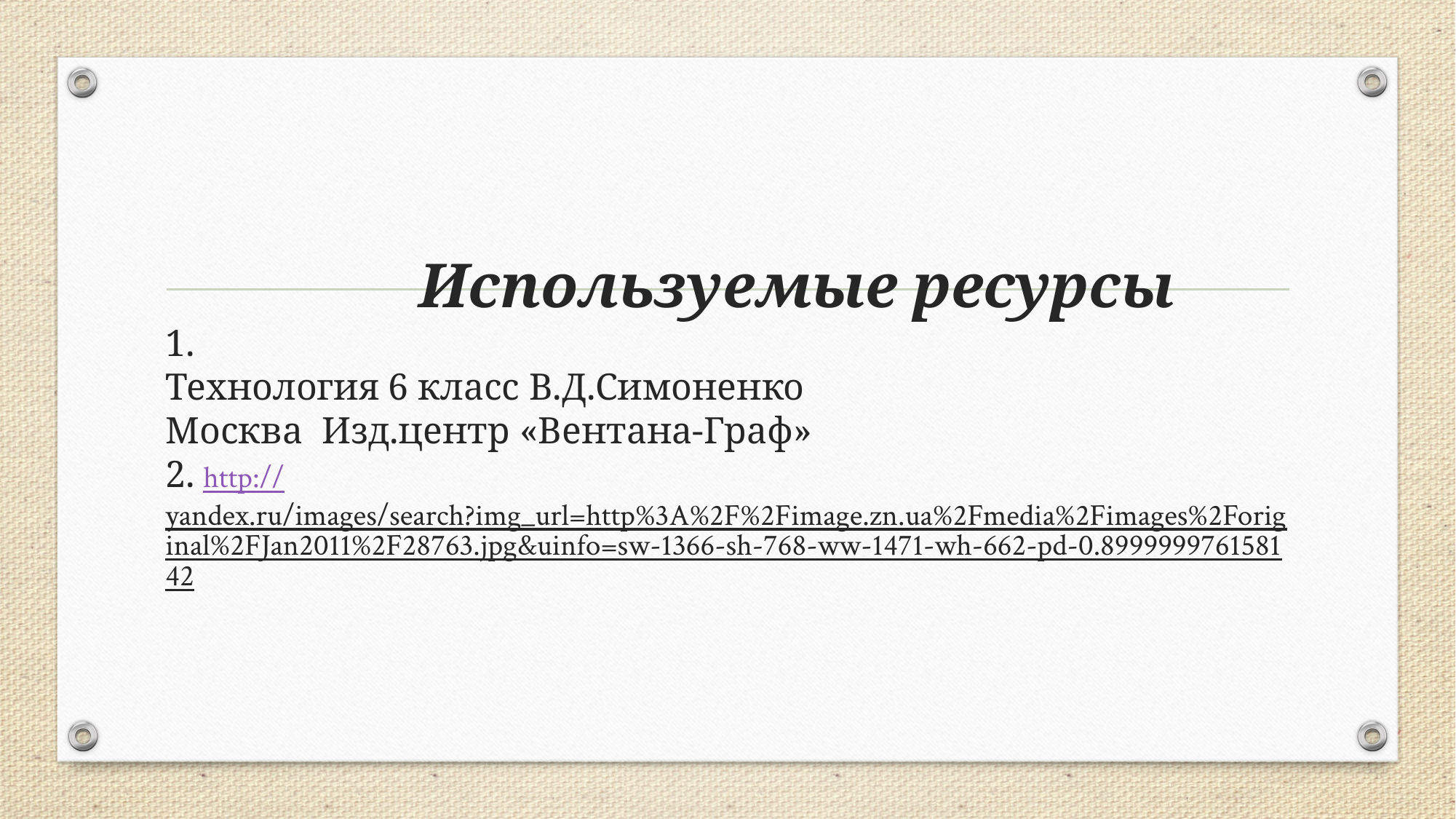

# Используемые ресурсы 1. Технология 6 класс В.Д.Симоненко Москва  Изд.центр «Вентана-Граф» 2. http://yandex.ru/images/search?img_url=http%3A%2F%2Fimage.zn.ua%2Fmedia%2Fimages%2Foriginal%2FJan2011%2F28763.jpg&uinfo=sw-1366-sh-768-ww-1471-wh-662-pd-0.899999976158142